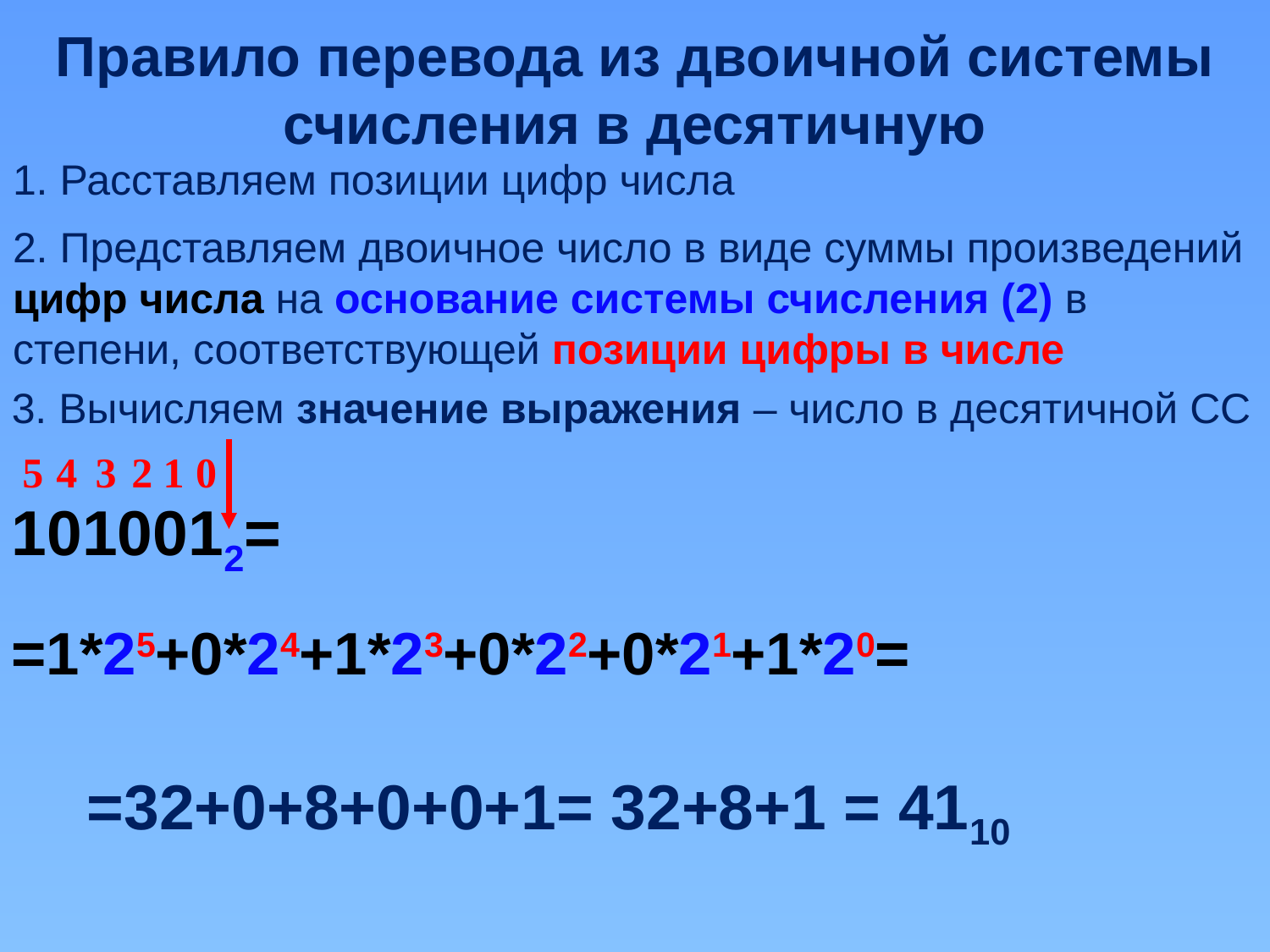

Правило перевода из двоичной системы счисления в десятичную
1. Расставляем позиции цифр числа
2. Представляем двоичное число в виде суммы произведений цифр числа на основание системы счисления (2) в степени, соответствующей позиции цифры в числе
3. Вычисляем значение выражения – число в десятичной СС
3
5
4
2
1

1010012=
0

=1*25+0*24+1*23+0*22+0*21+1*20=

=32+0+8+0+0+1= 32+8+1 = 4110